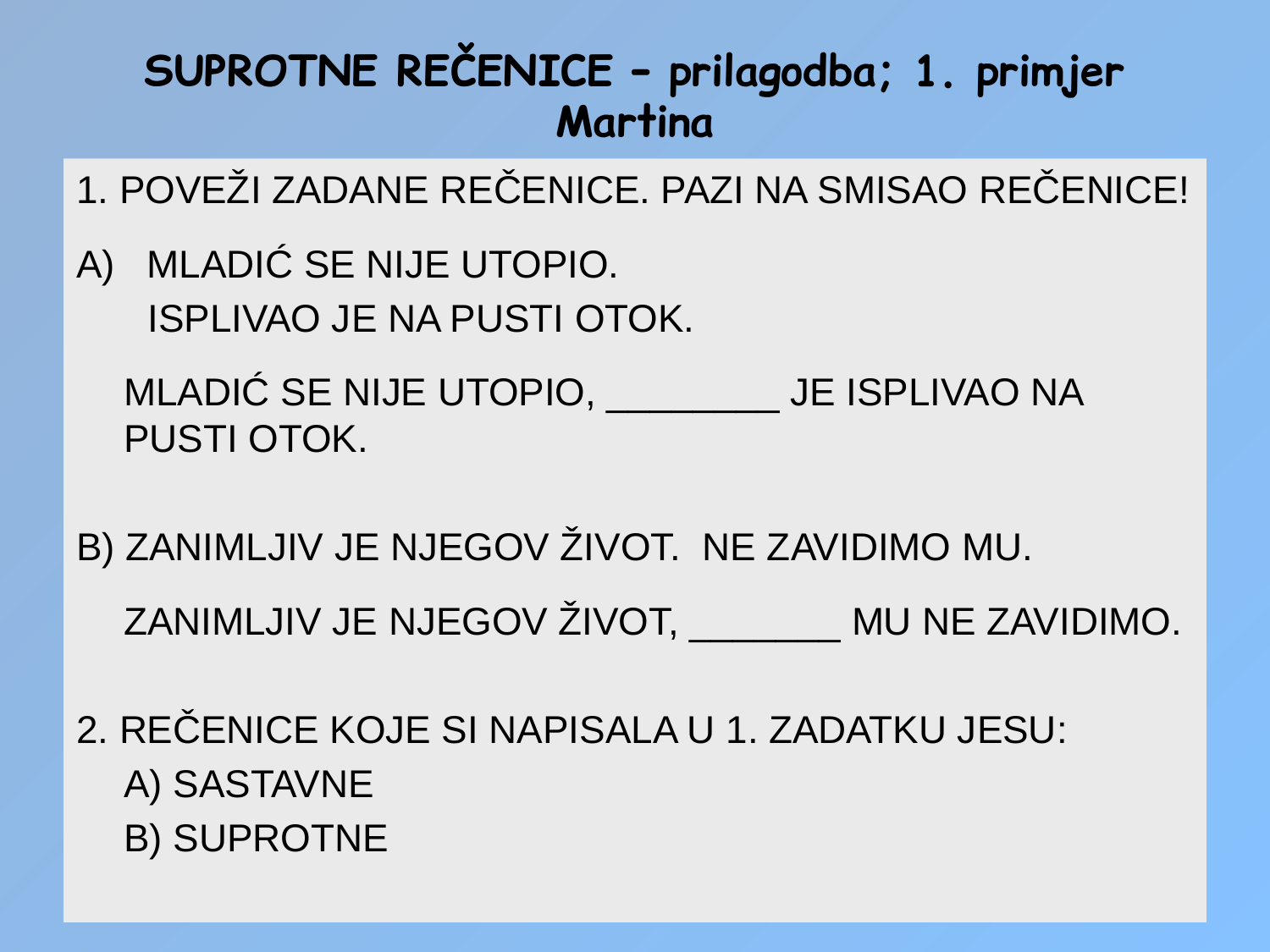

# SUPROTNE REČENICE – prilagodba; 1. primjer Martina
1. poveži Zadane rečenice. PAZI NA SMISAO REČENICE!

A)   MLADIĆ se nije utopio.
	Isplivao je na pusti otok.

	MLADIĆ se nije utopio, ________ je isplivao na Pusti otok.

b) ZANIMLJIV JE NJEGOV ŽIVOT.  NE ZAVIDIMO MU.

	ZANIMLJIV JE NJEGOV ŽIVOT, _______ MU NE ZAVIDIMO.

2. REČENICE KOJE SI NAPISALA U 1. ZADATKU JESU:
	A) SASTAVNE
	B) SUPROTNE